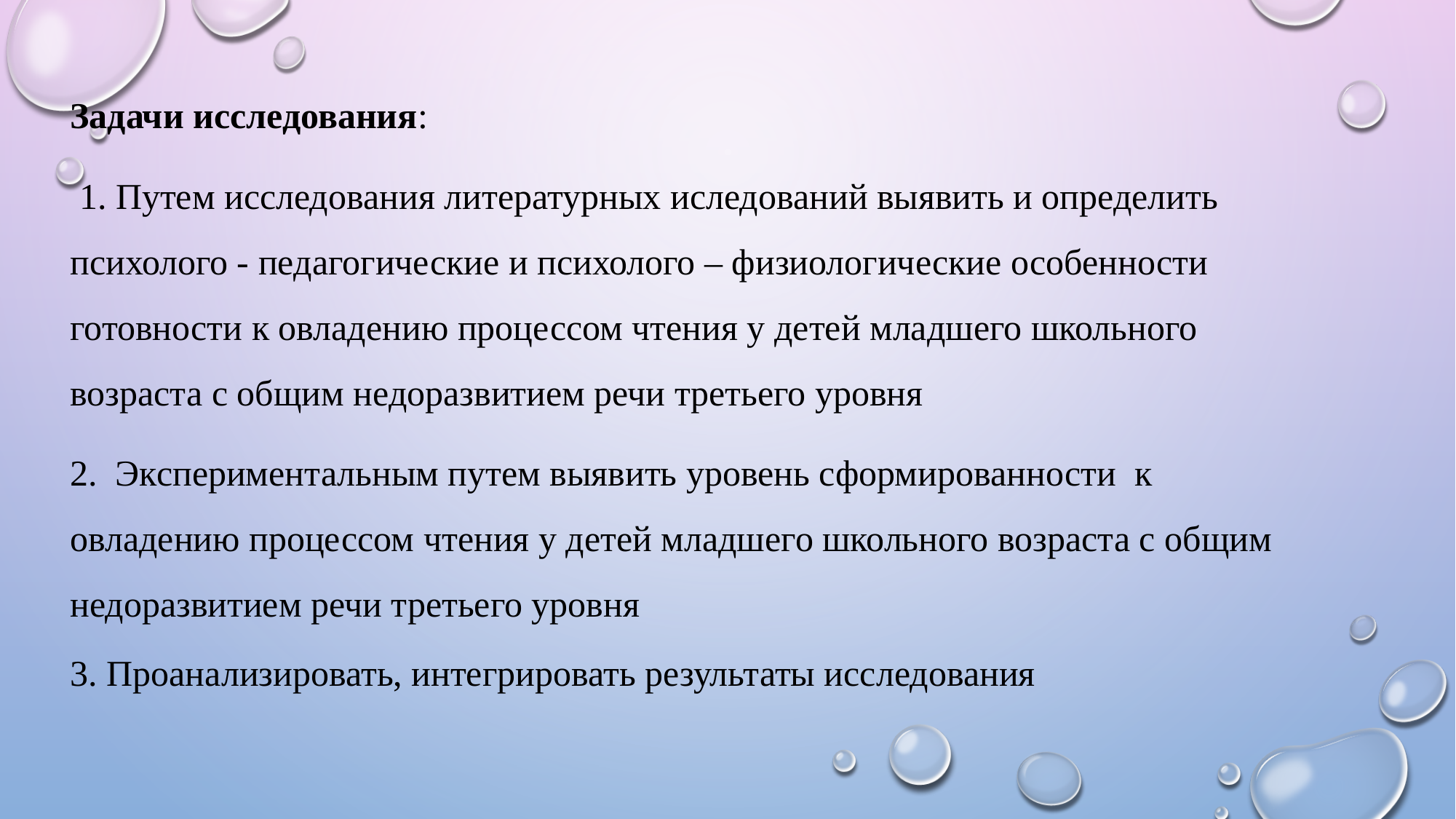

Задачи исследования:
 1. Путем исследования литературных иследований выявить и определить психолого - педагогические и психолого – физиологические особенности готовности к овладению процессом чтения у детей младшего школьного возраста с общим недоразвитием речи третьего уровня
2.  Экспериментальным путем выявить уровень сформированности  к овладению процессом чтения у детей младшего школьного возраста с общим недоразвитием речи третьего уровня
3. Проанализировать, интегрировать результаты исследования